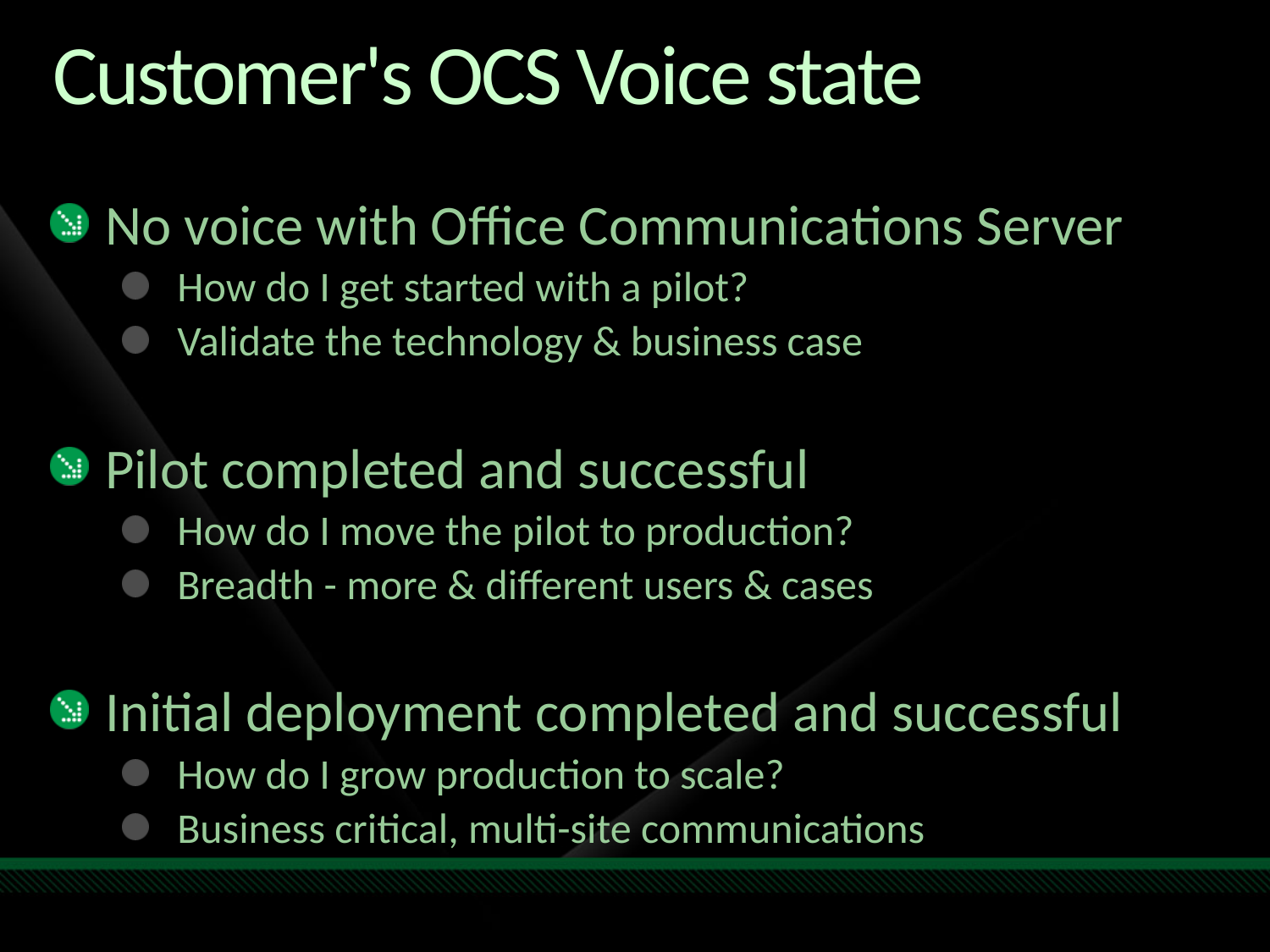

# Customer's OCS Voice state
No voice with Office Communications Server
How do I get started with a pilot?
Validate the technology & business case

Pilot completed and successful
How do I move the pilot to production?
Breadth - more & different users & cases

Initial deployment completed and successful
How do I grow production to scale?
Business critical, multi-site communications